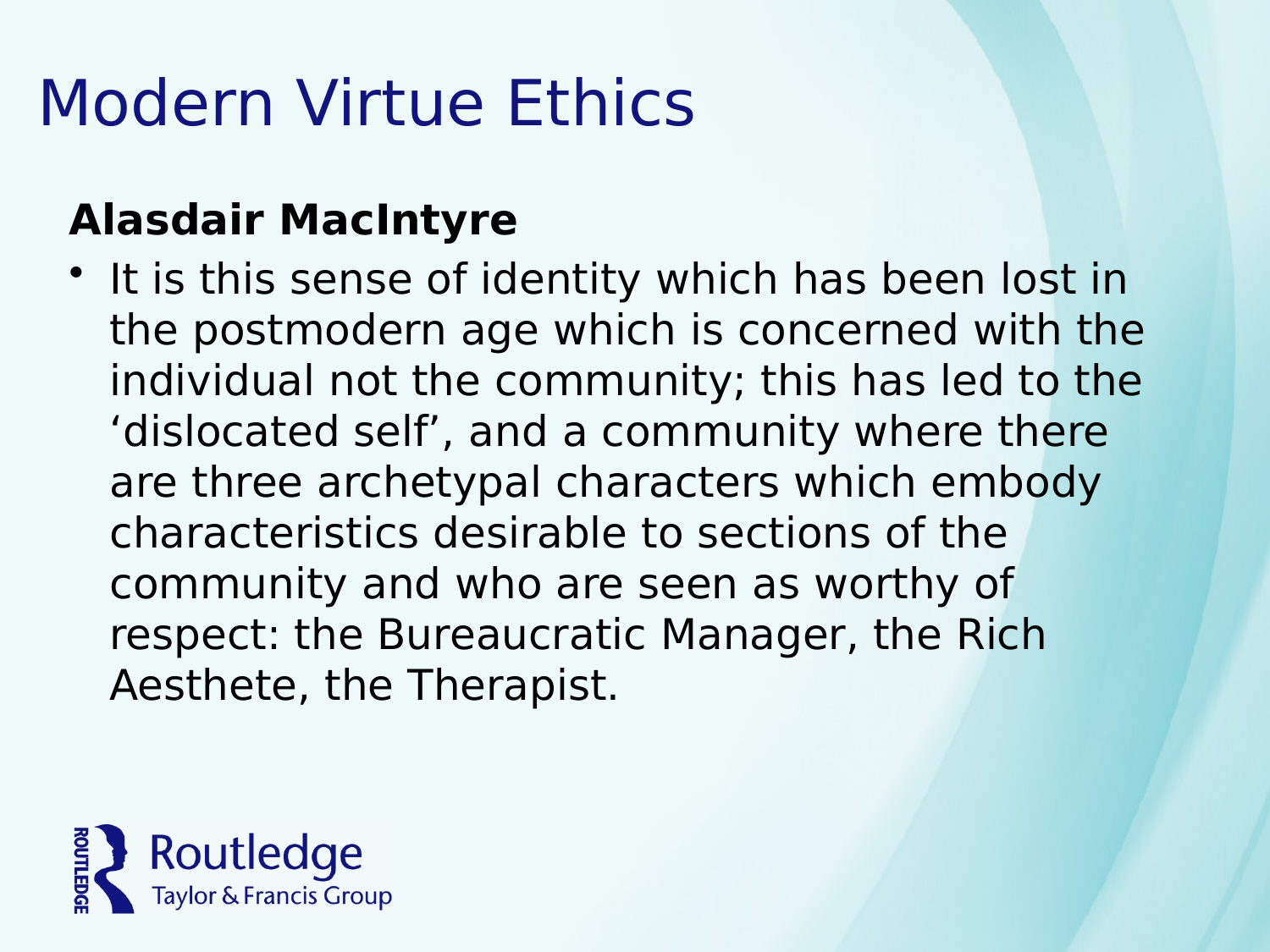

# Modern Virtue Ethics
Alasdair MacIntyre
It is this sense of identity which has been lost in the postmodern age which is concerned with the individual not the community; this has led to the ‘dislocated self’, and a community where there are three archetypal characters which embody characteristics desirable to sections of the community and who are seen as worthy of respect: the Bureaucratic Manager, the Rich Aesthete, the Therapist.